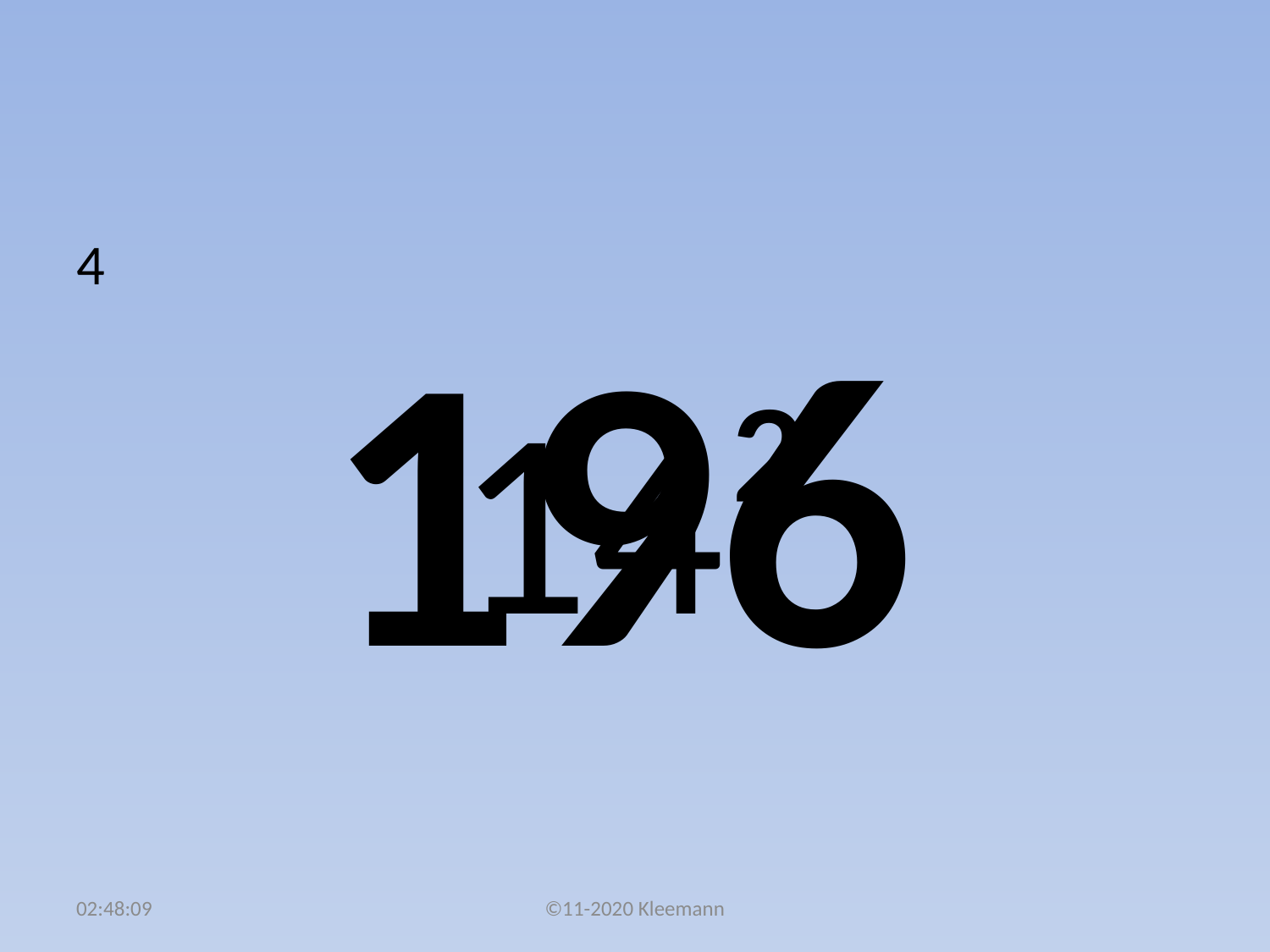

#
4
14²
196
02:48:09
©11-2020 Kleemann